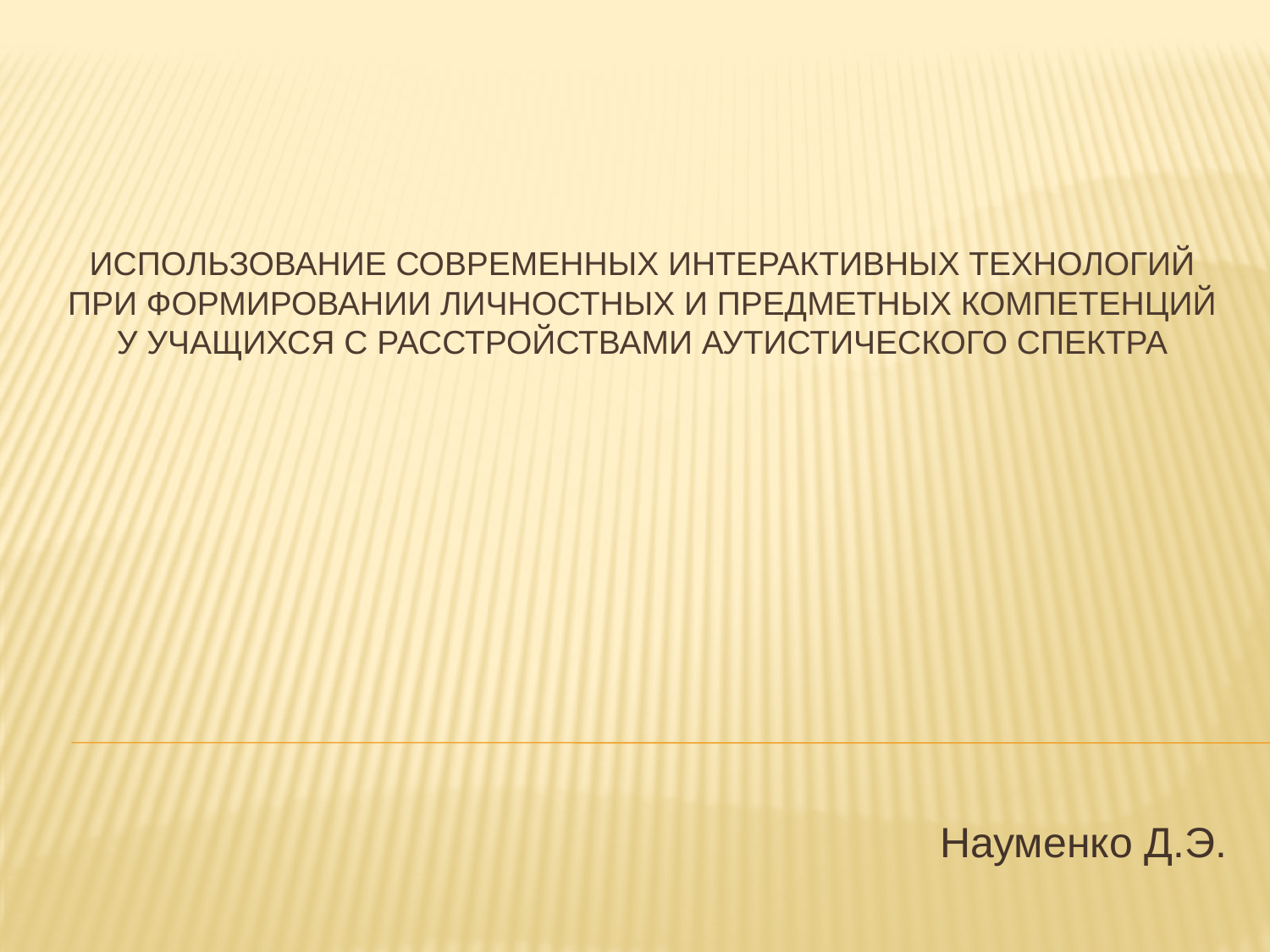

# Использование современных интерактивных технологий при формировании личностных и предметных компетенций у учащихся с расстройствами аутистического спектра
Науменко Д.Э.